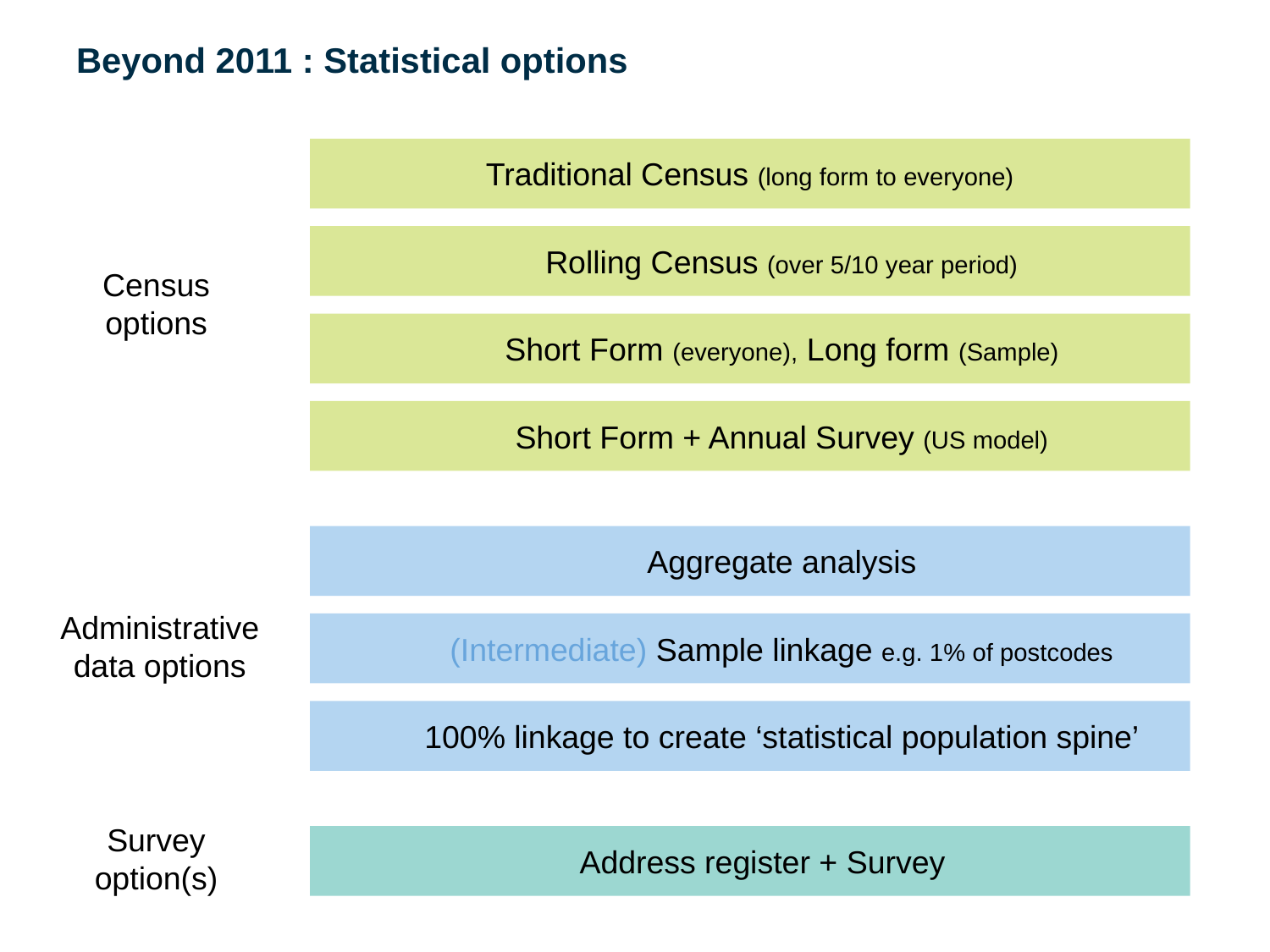

# Beyond 2011 : Statistical options
Traditional Census (long form to everyone)
Rolling Census (over 5/10 year period)
Census
options
Short Form (everyone), Long form (Sample)
Short Form + Annual Survey (US model)
Aggregate analysis
Administrative
data options
(Intermediate) Sample linkage e.g. 1% of postcodes
100% linkage to create ‘statistical population spine’
Survey
option(s)
Address register + Survey